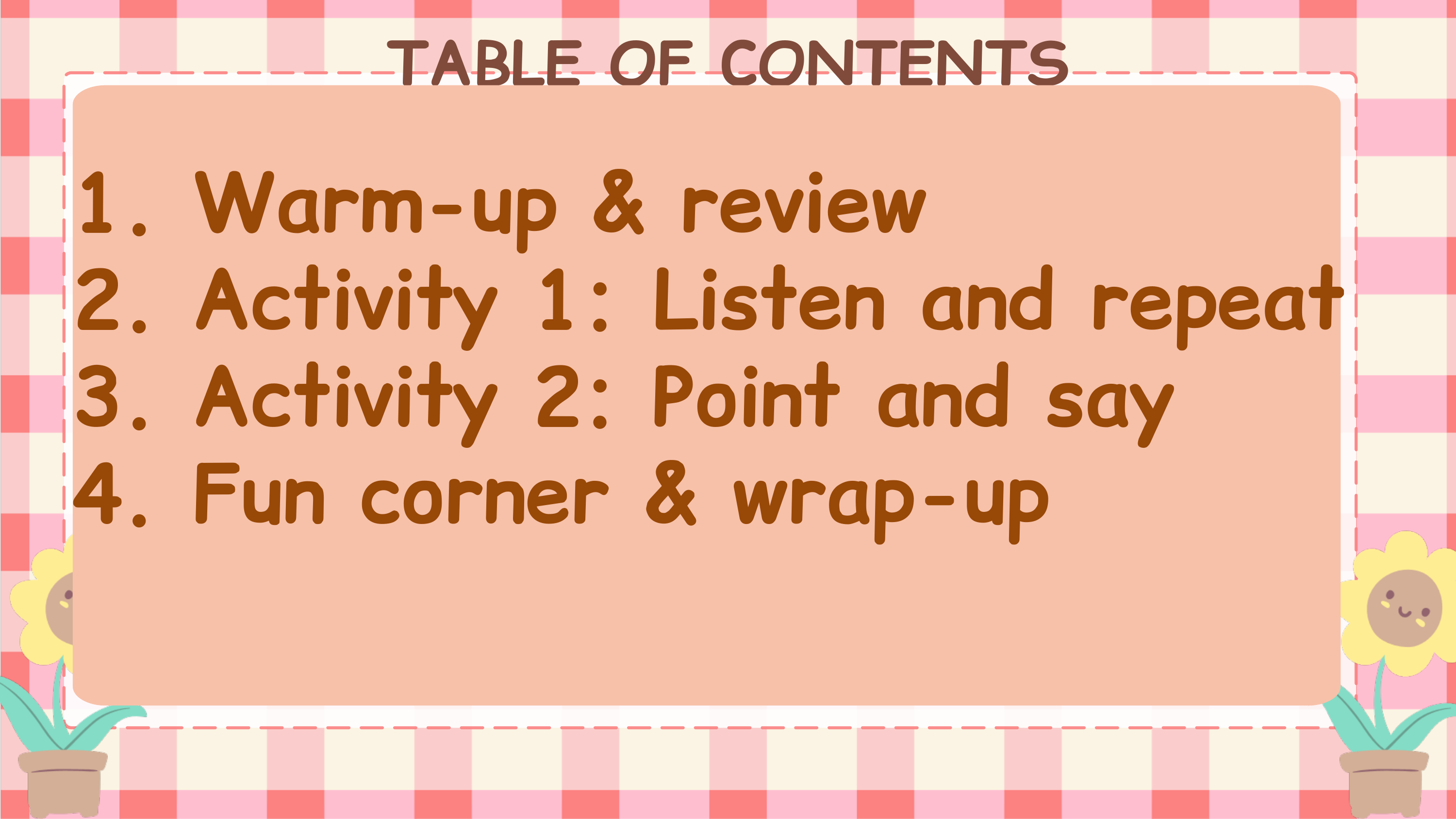

TABLE OF CONTENTS

 Warm-up & review
 Activity 1: Listen and repeat
 Activity 2: Point and say
 Fun corner & wrap-up